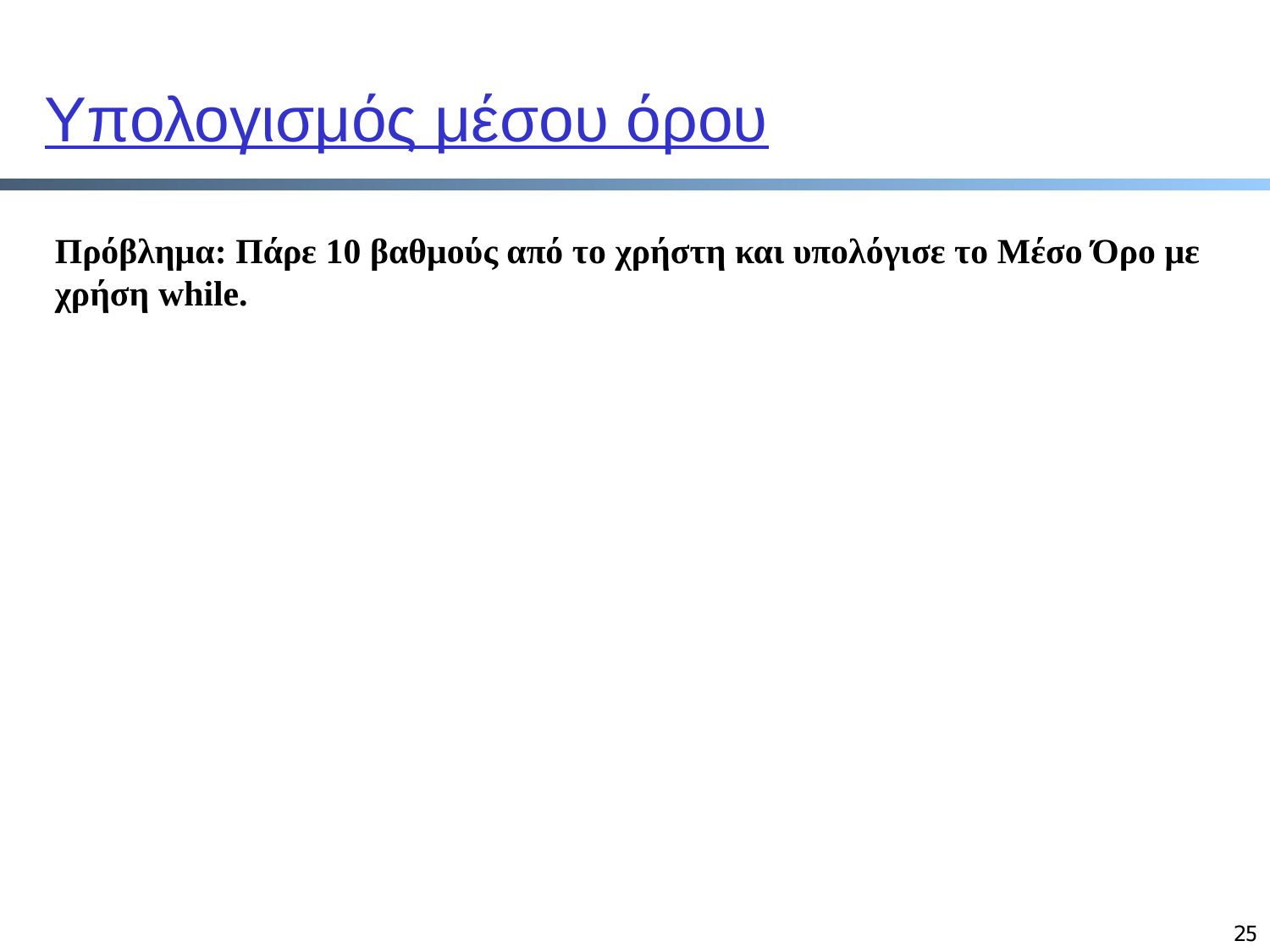

# Υπολογισμός μέσου όρου
Πρόβλημα: Πάρε 10 βαθμούς από το χρήστη και υπολόγισε το Μέσο Όρο με χρήση while.
25